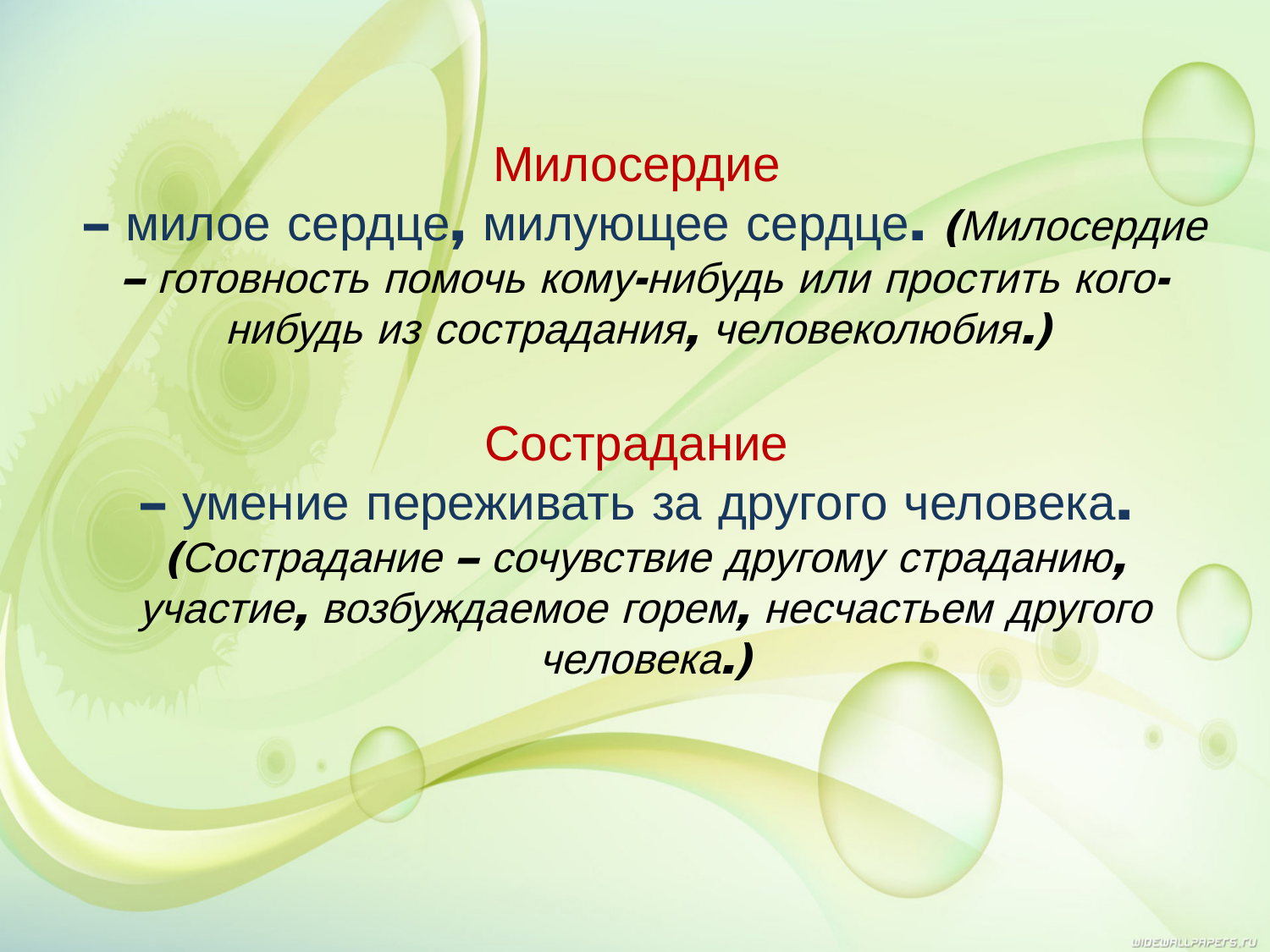

Милосердие
– милое сердце, милующее сердце. (Милосердие – готовность помочь кому-нибудь или простить кого-нибудь из сострадания, человеколюбия.)

Сострадание
– умение переживать за другого человека.
(Сострадание – сочувствие другому страданию, участие, возбуждаемое горем, несчастьем другого человека.)